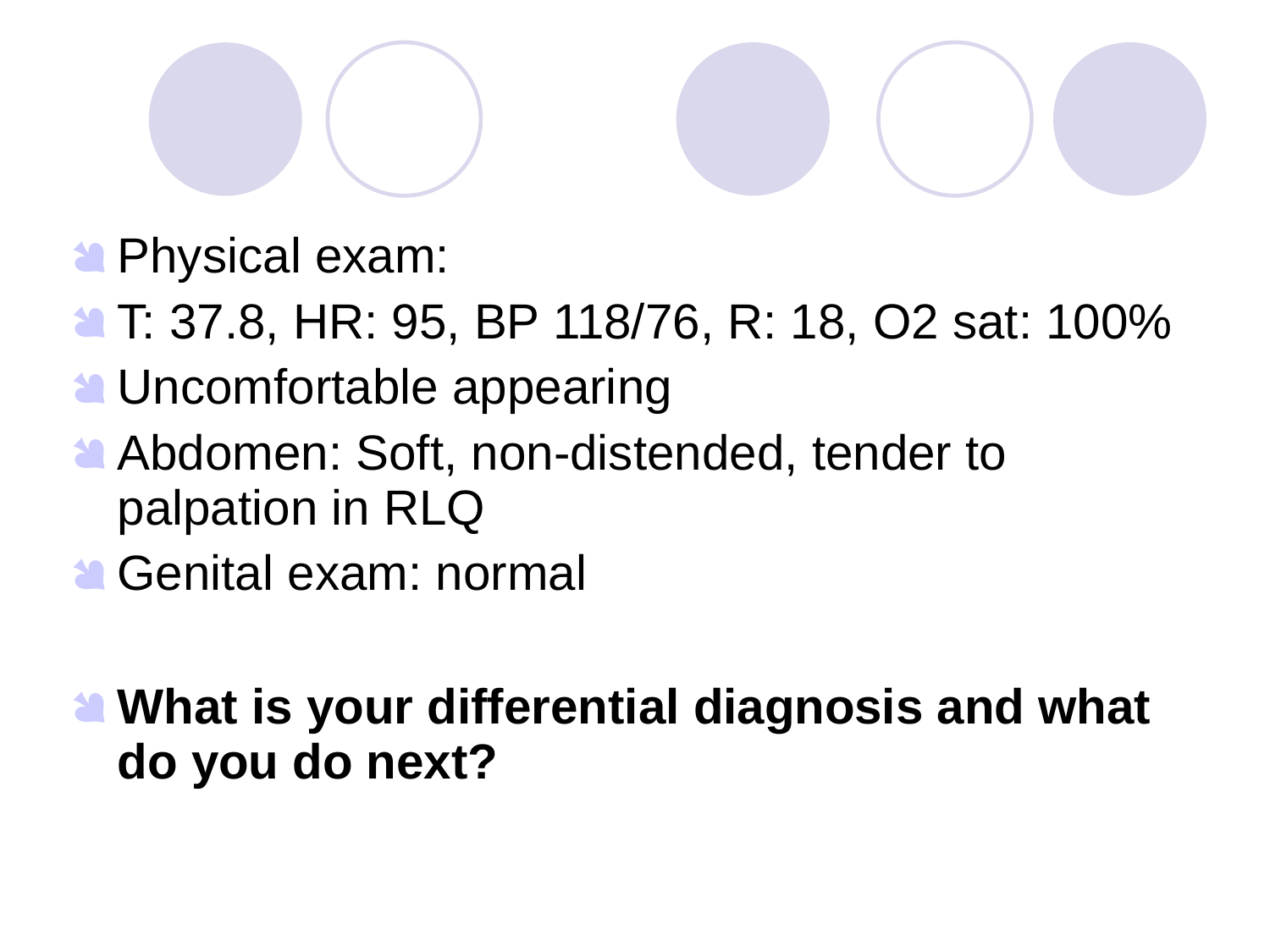

Physical exam:
T: 37.8, HR: 95, BP 118/76, R: 18, O2 sat: 100%
Uncomfortable appearing
Abdomen: Soft, non-distended, tender to palpation in RLQ
Genital exam: normal

What is your differential diagnosis and what do you do next?